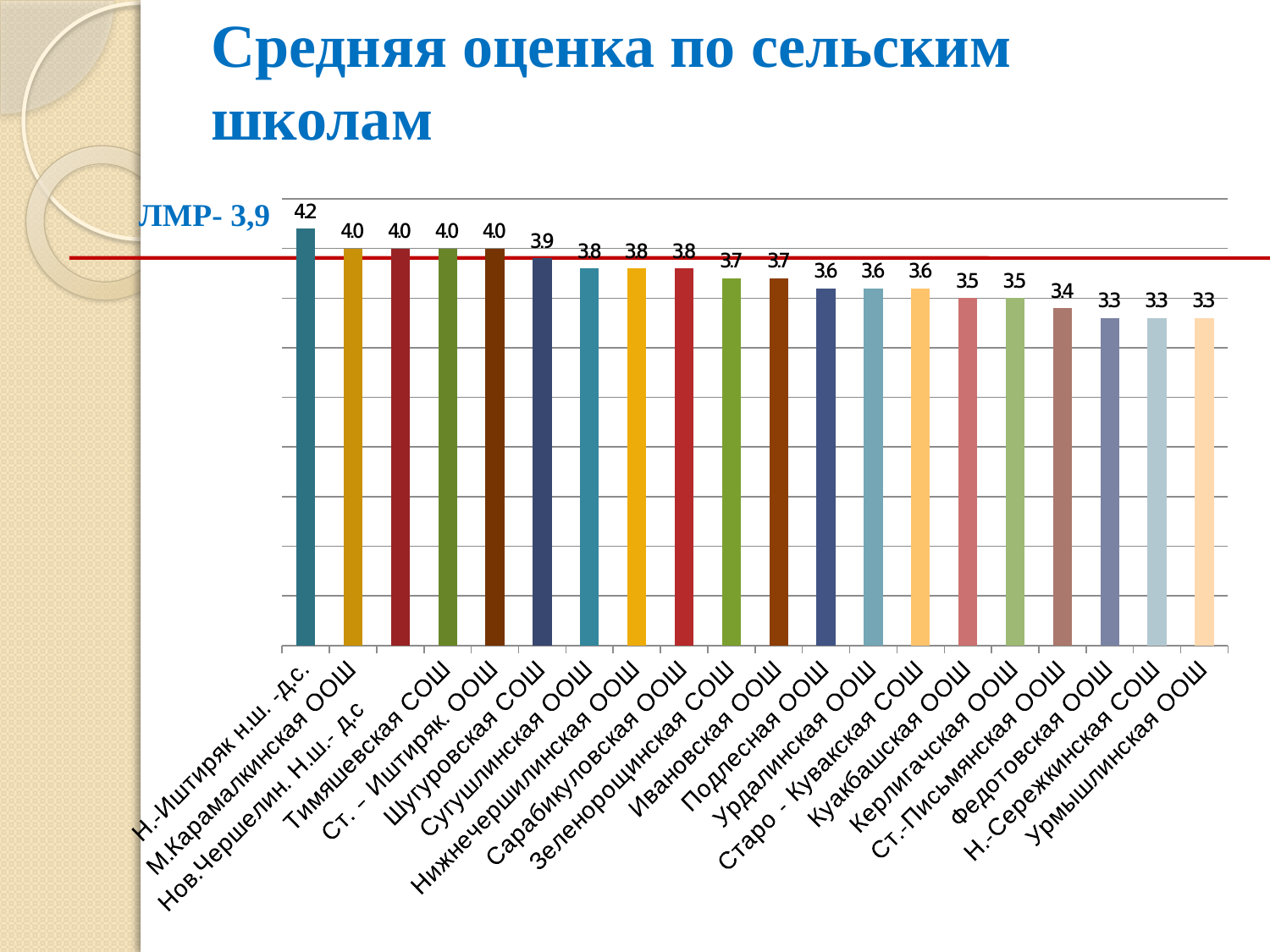

# Средняя оценка по сельским школам
            ЛМР- 3,9

### Chart

| Category | Ряд 1 |
|---|---|
| Н.-Иштиряк н.ш. -д.с. | 4.2 |
| М.Карамалкинская ООШ | 4.0 |
| Нов.Чершелин. Н.ш.- д.с        | 4.0 |
| Тимяшевская СОШ | 4.0 |
| Ст. – Иштиряк. ООШ | 4.0 |
| Шугуровская СОШ | 3.9 |
| Сугушлинская ООШ | 3.8 |
| Нижнечершилинская ООШ | 3.8 |
| Сарабикуловская ООШ | 3.8 |
| Зеленорощинская СОШ | 3.7 |
| Ивановская ООШ | 3.7 |
| Подлесная ООШ | 3.6 |
| Урдалинская ООШ | 3.6 |
| Старо - Кувакская СОШ | 3.6 |
| Куакбашская ООШ | 3.5 |
| Керлигачская ООШ | 3.5 |
| Ст.-Письмянская ООШ | 3.4 |
| Федотовская ООШ | 3.3 |
| Н.-Сережкинская СОШ | 3.3 |
| Урмышлинская ООШ | 3.3 |